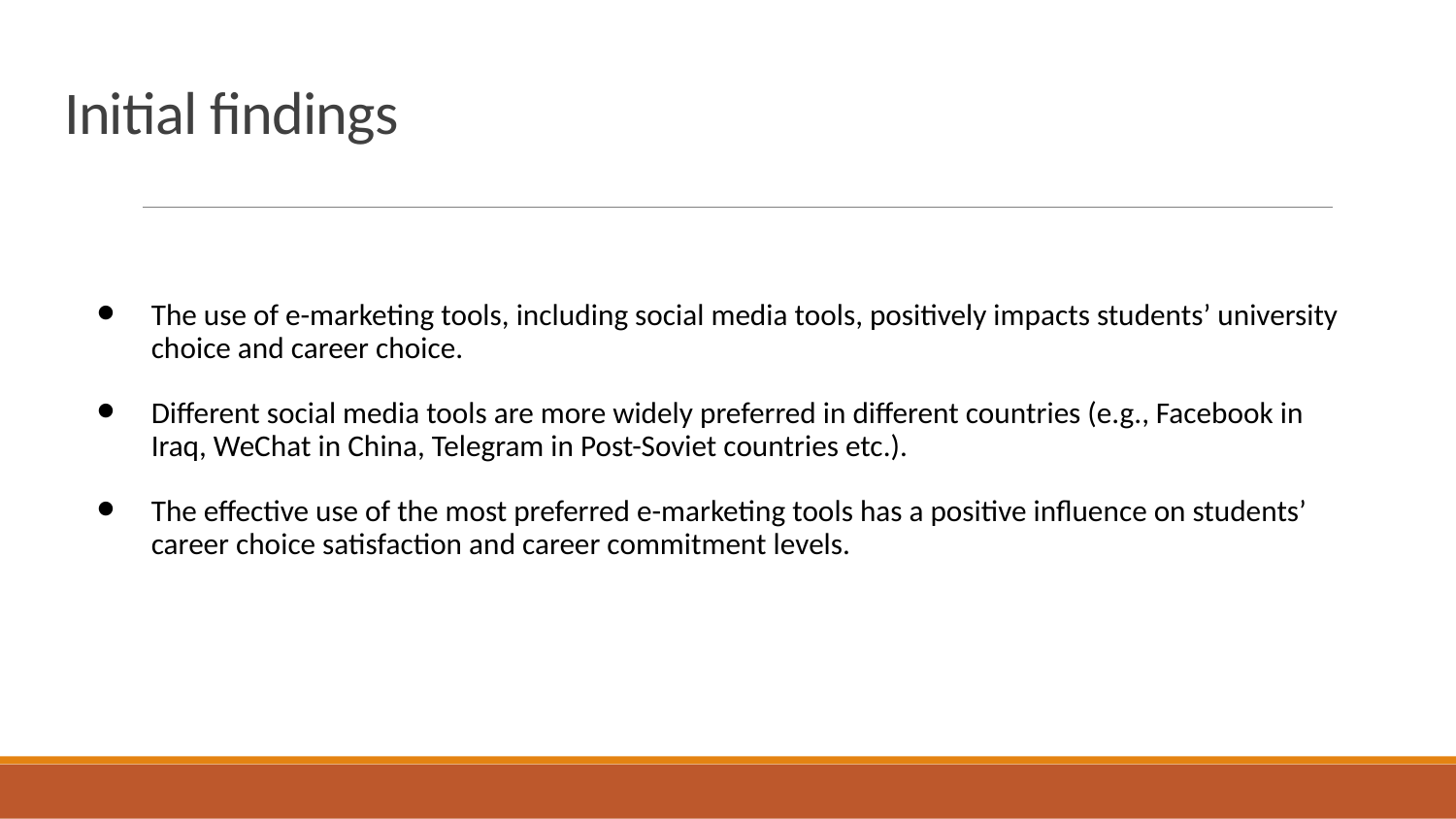

# Initial findings
The use of e-marketing tools, including social media tools, positively impacts students’ university choice and career choice.

Different social media tools are more widely preferred in different countries (e.g., Facebook in Iraq, WeChat in China, Telegram in Post-Soviet countries etc.).

The effective use of the most preferred e-marketing tools has a positive influence on students’ career choice satisfaction and career commitment levels.